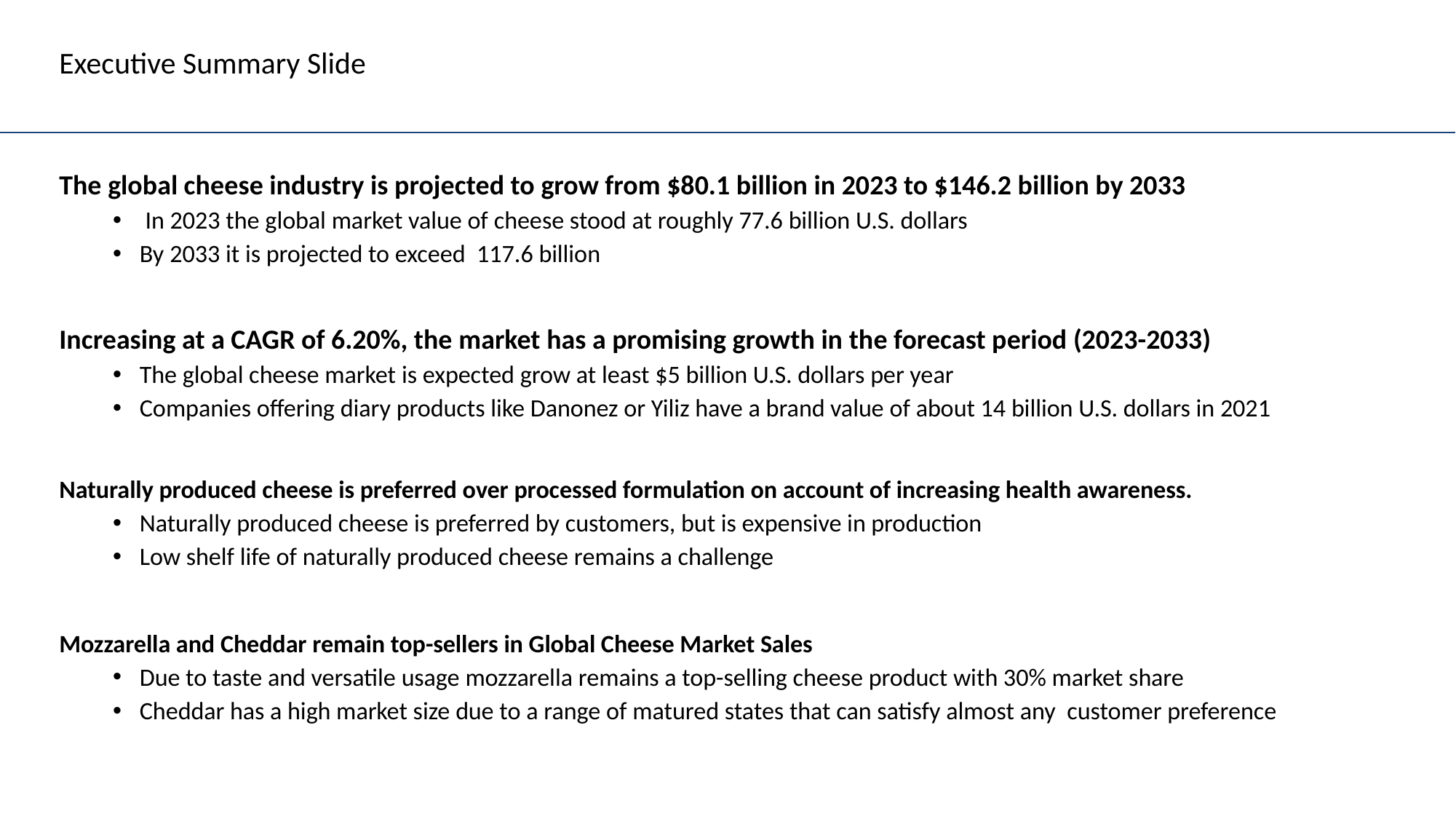

# Executive Summary Slide
The global cheese industry is projected to grow from $80.1 billion in 2023 to $146.2 billion by 2033
 In 2023 the global market value of cheese stood at roughly 77.6 billion U.S. dollars
By 2033 it is projected to exceed  117.6 billion

Increasing at a CAGR of 6.20%, the market has a promising growth in the forecast period (2023-2033)
The global cheese market is expected grow at least $5 billion U.S. dollars per year
Companies offering diary products like Danonez or Yiliz have a brand value of about 14 billion U.S. dollars in 2021

Naturally produced cheese is preferred over processed formulation on account of increasing health awareness.
Naturally produced cheese is preferred by customers, but is expensive in production
Low shelf life of naturally produced cheese remains a challenge

Mozzarella and Cheddar remain top-sellers in Global Cheese Market Sales
Due to taste and versatile usage mozzarella remains a top-selling cheese product with 30% market share
Cheddar has a high market size due to a range of matured states that can satisfy almost any  customer preference